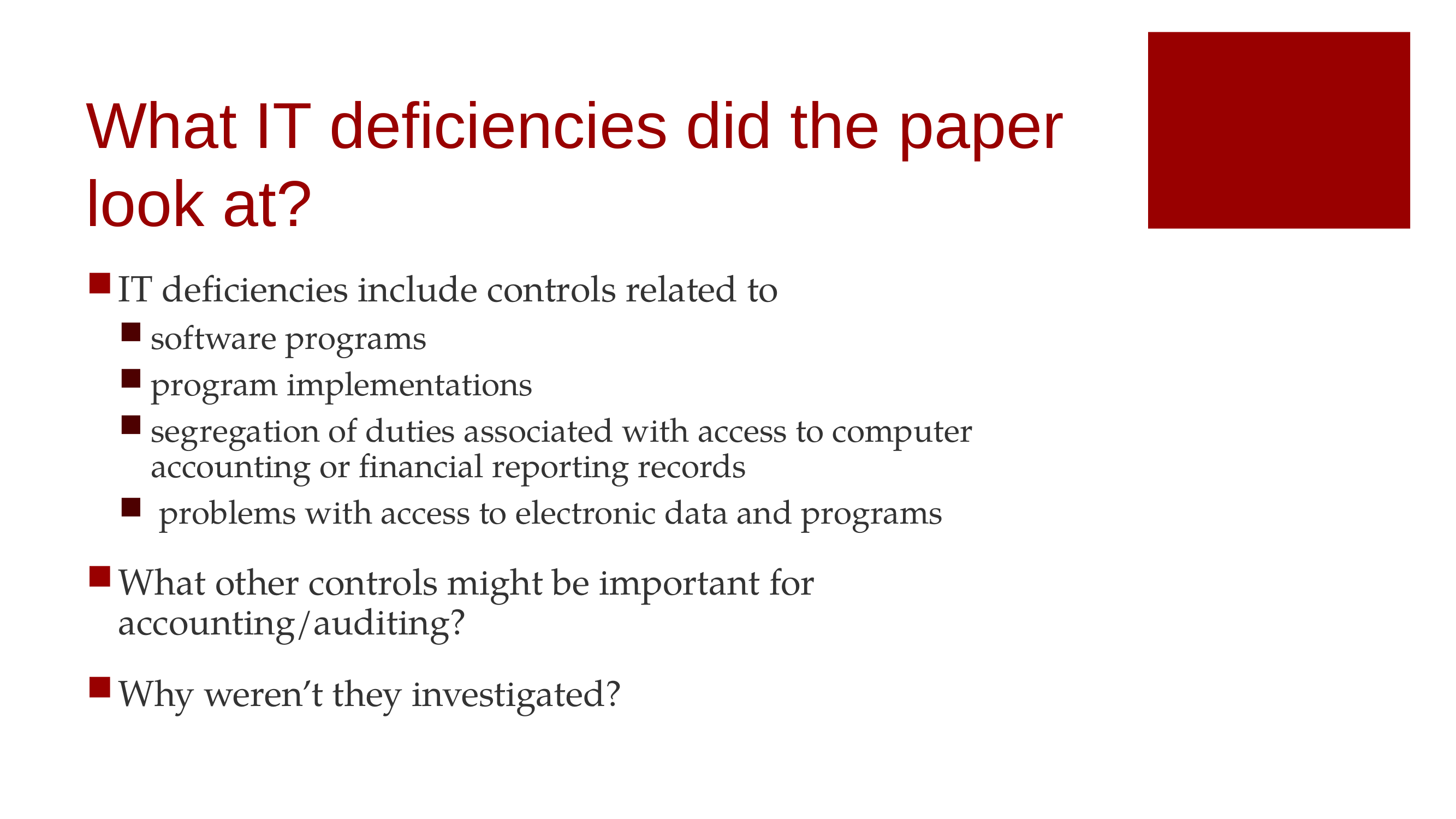

# What IT deficiencies did the paper look at?
IT deficiencies include controls related to
software programs
program implementations
segregation of duties associated with access to computer accounting or financial reporting records
 problems with access to electronic data and programs
What other controls might be important for accounting/auditing?
Why weren’t they investigated?